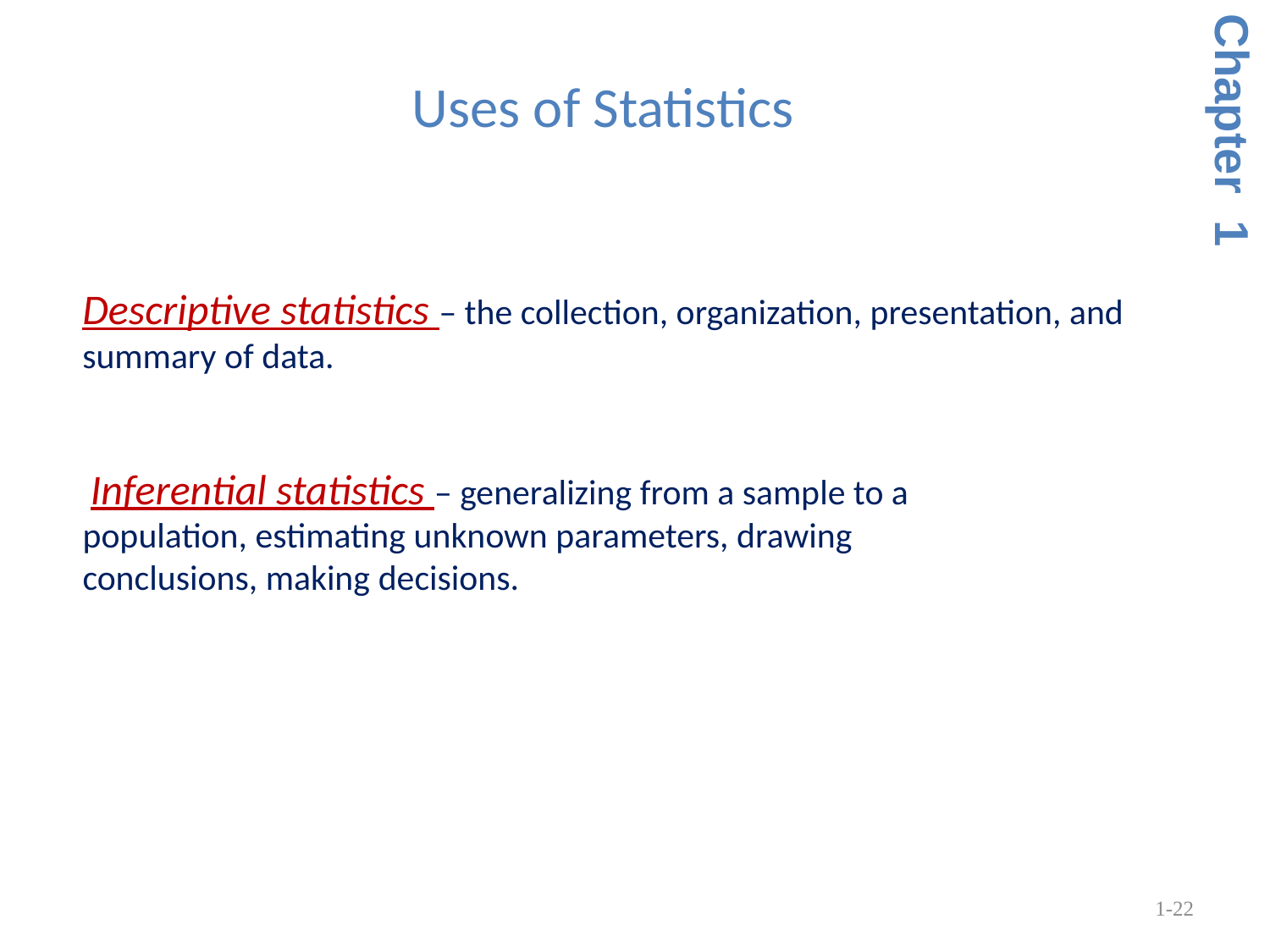

# Uses of Statistics
Chapter  1
Descriptive statistics – the collection, organization, presentation, and summary of data.
 Inferential statistics – generalizing from a sample to a population, estimating unknown parameters, drawing conclusions, making decisions.
1-22